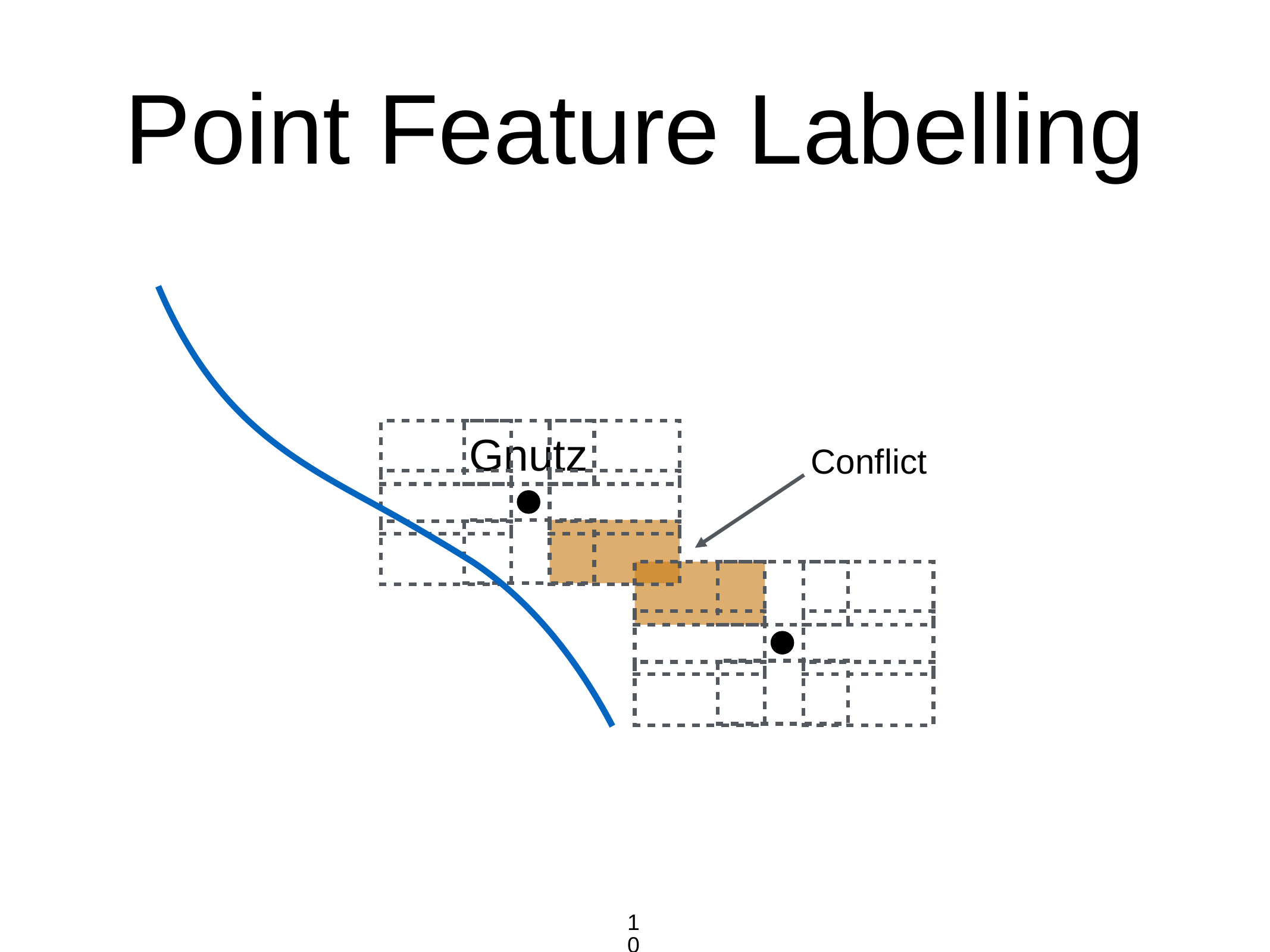

# Point Feature Labelling

Gnutz
Conflict

10